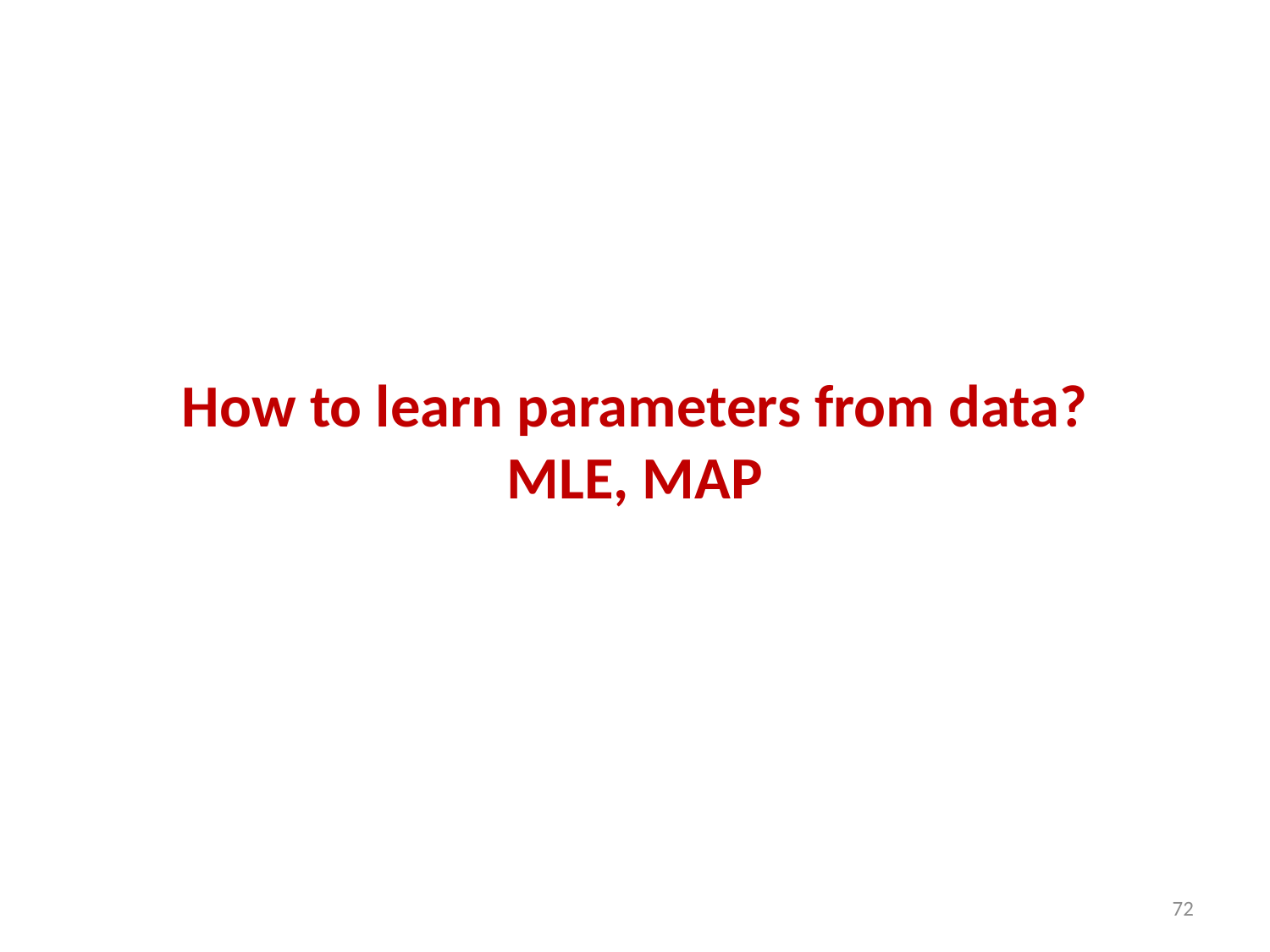

# How to learn parameters from data? MLE, MAP
72